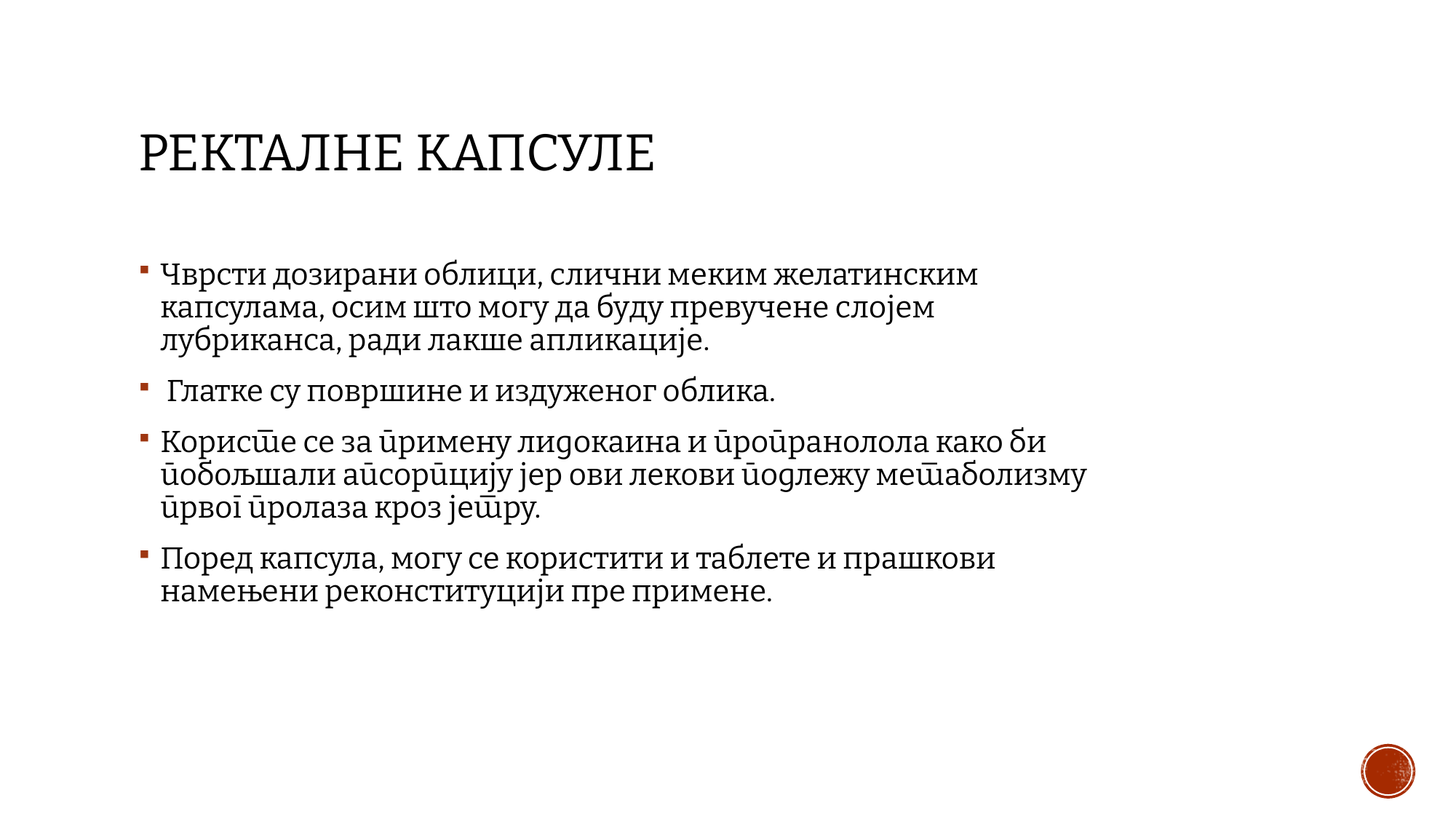

# Ректалне капсуле
Чврсти дозирани облици, слични меким желатинским капсулама, осим што могу да буду превучене слојем лубриканса, ради лакше апликације.
 Глатке су површине и издуженог облика.
Користе се за примену лидокаина и пропранолола како би побољшали апсорпцију јер ови лекови подлежу метаболизму првог пролаза кроз јетру.
Поред капсула, могу се користити и таблете и прашкови намењени реконституцији пре примене.